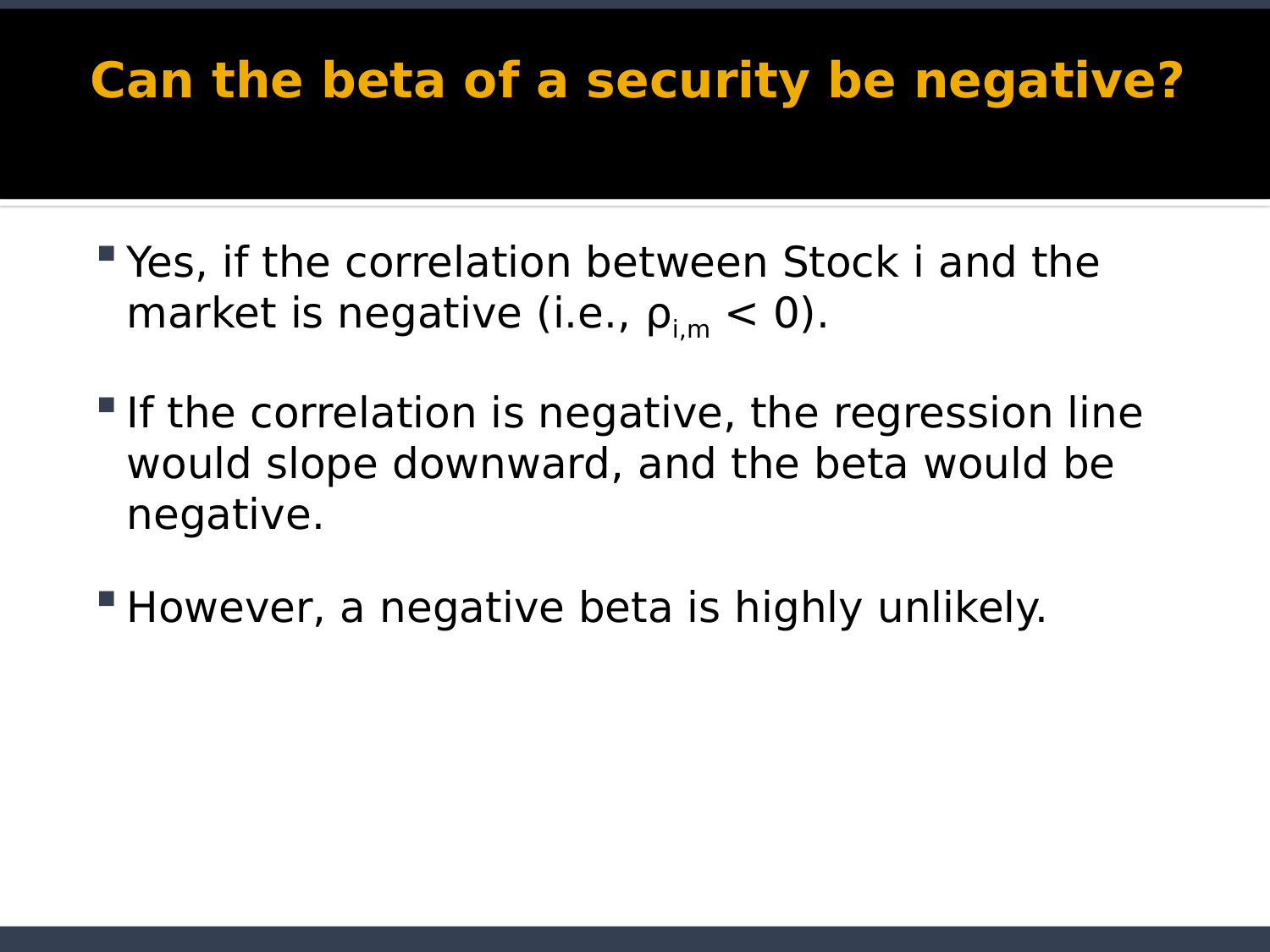

# Can the beta of a security be negative?
Yes, if the correlation between Stock i and the market is negative (i.e., ρi,m < 0).
If the correlation is negative, the regression line would slope downward, and the beta would be negative.
However, a negative beta is highly unlikely.